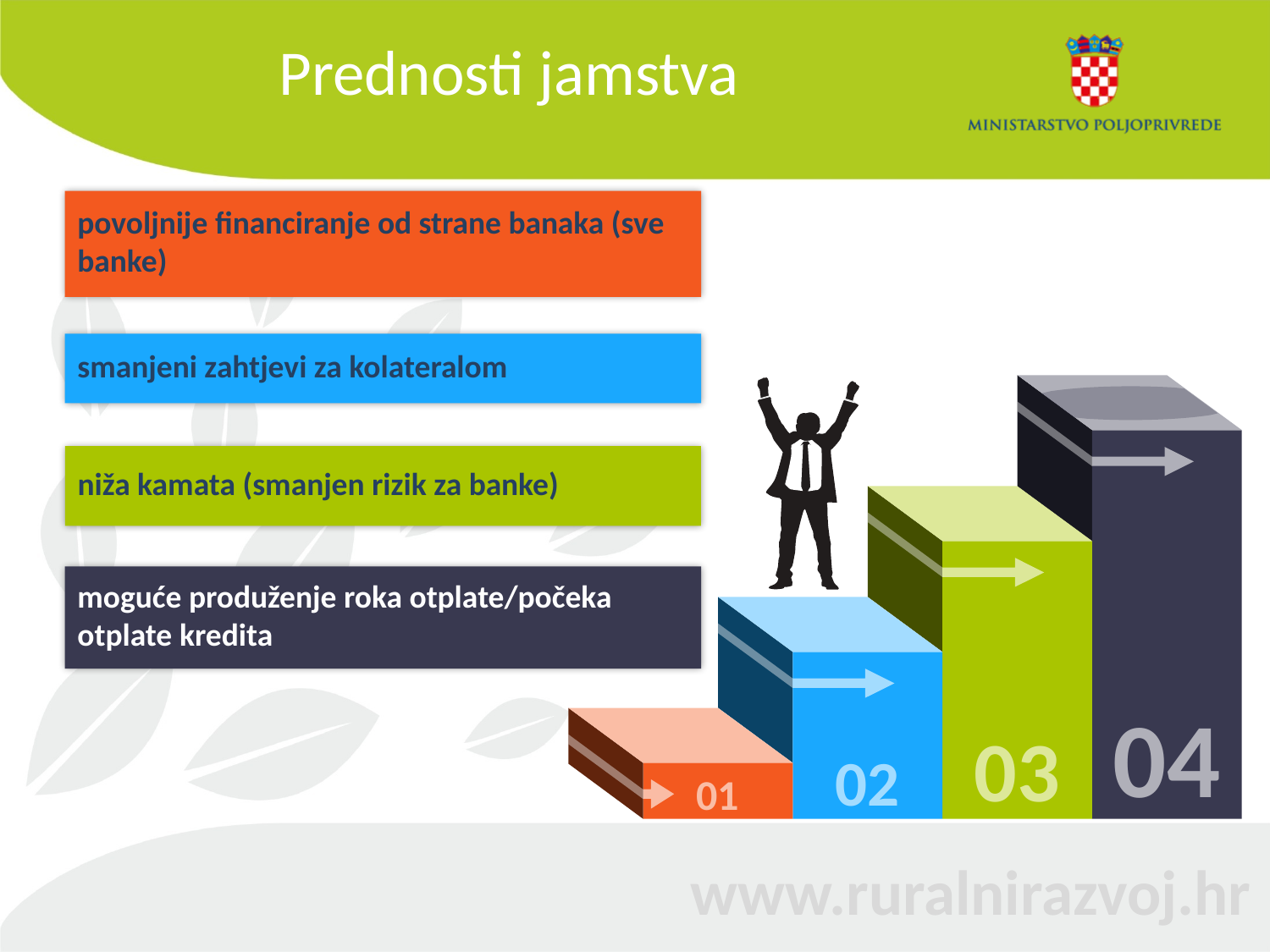

# Prednosti jamstva
povoljnije financiranje od strane banaka (sve banke)
smanjeni zahtjevi za kolateralom

04

03

02

01

niža kamata (smanjen rizik za banke)
moguće produženje roka otplate/počeka otplate kredita